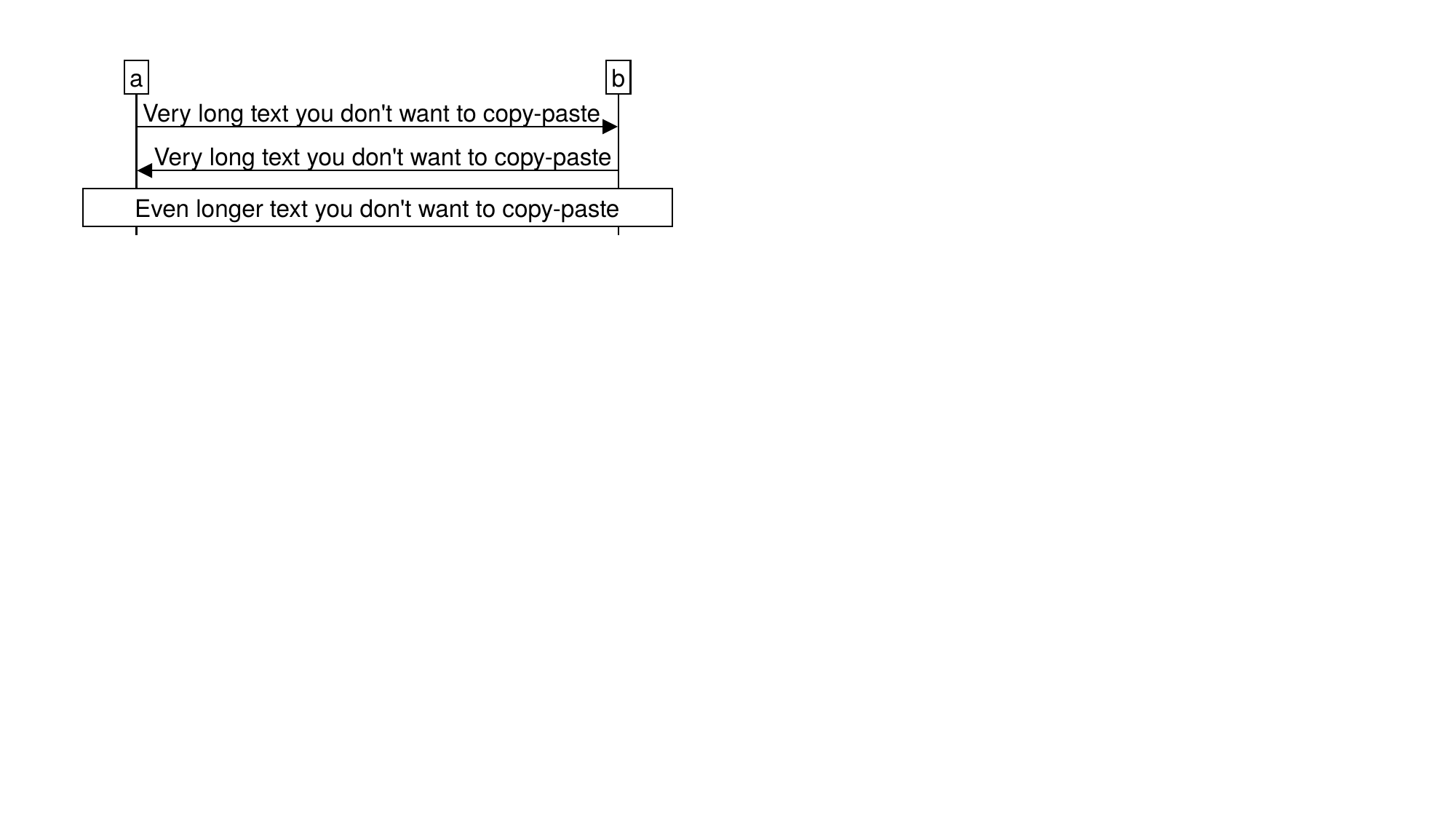

a
b
Very long text you don't want to copy-paste
Very long text you don't want to copy-paste
Even longer text you don't want to copy-paste